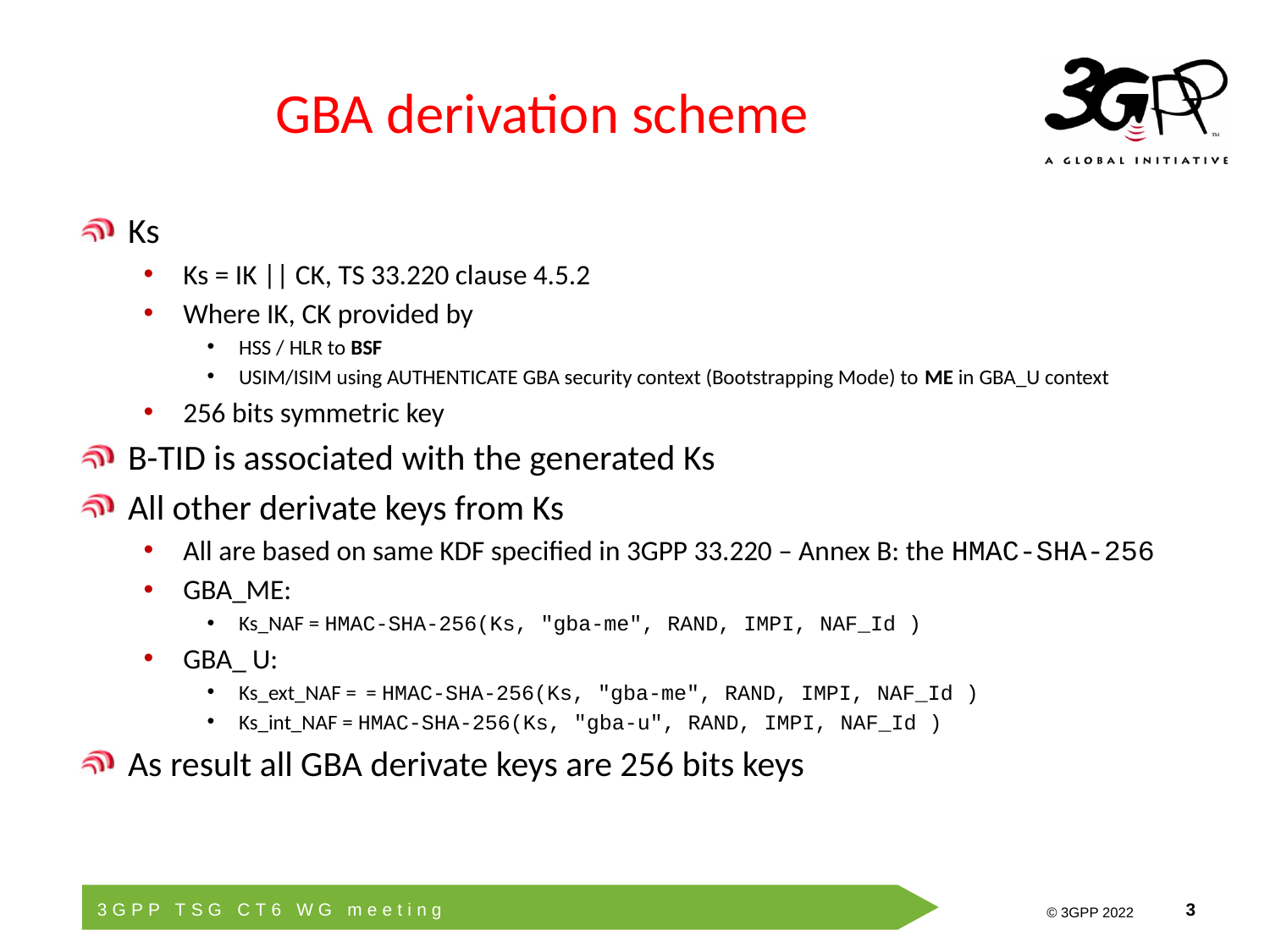

# GBA derivation scheme
Ks
Ks = IK || CK, TS 33.220 clause 4.5.2
Where IK, CK provided by
HSS / HLR to BSF
USIM/ISIM using AUTHENTICATE GBA security context (Bootstrapping Mode) to ME in GBA_U context
256 bits symmetric key
B-TID is associated with the generated Ks
All other derivate keys from Ks
All are based on same KDF specified in 3GPP 33.220 – Annex B: the HMAC-SHA-256
GBA_ME:
Ks_NAF = HMAC-SHA-256(Ks, "gba-me", RAND, IMPI, NAF_Id )
GBA_ U:
Ks_ext_NAF =  = HMAC-SHA-256(Ks, "gba-me", RAND, IMPI, NAF_Id )
Ks_int_NAF = HMAC-SHA-256(Ks, "gba-u", RAND, IMPI, NAF_Id )
As result all GBA derivate keys are 256 bits keys